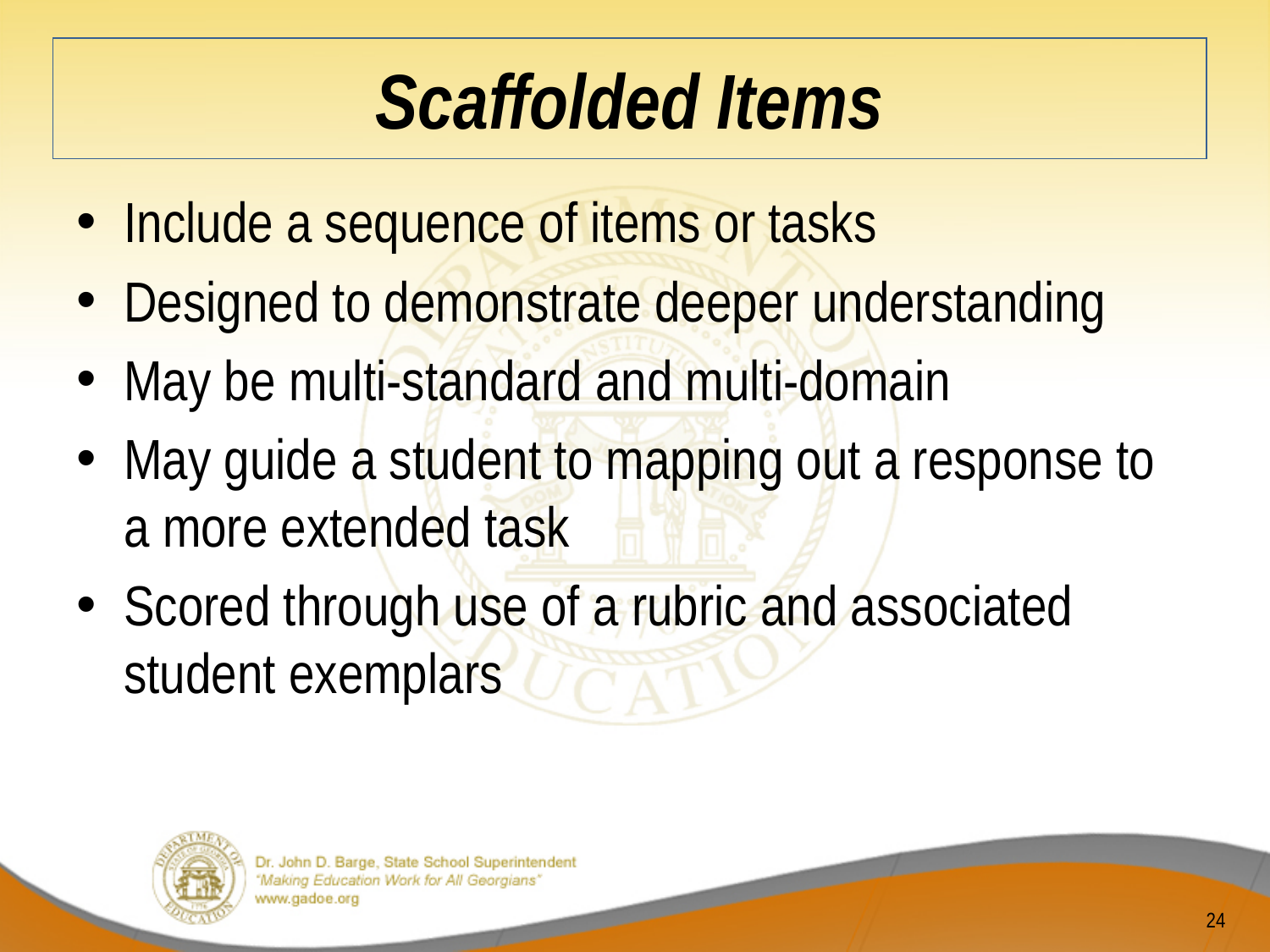

# Scaffolded Items
Include a sequence of items or tasks
Designed to demonstrate deeper understanding
May be multi-standard and multi-domain
May guide a student to mapping out a response to a more extended task
Scored through use of a rubric and associated student exemplars

24